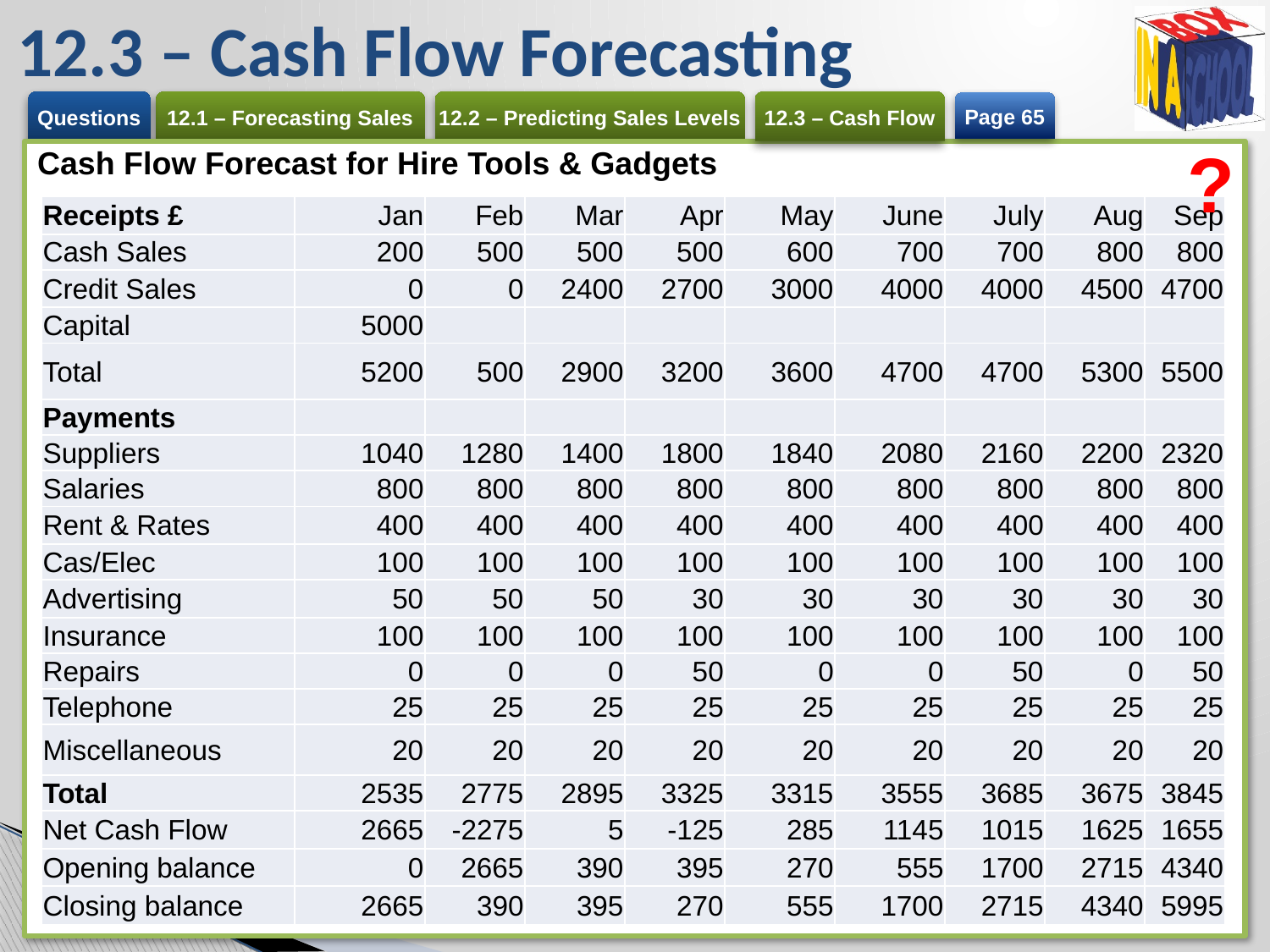

# 12.3 – Cash Flow Forecasting
Page 65
?
Cash Flow Forecast for Hire Tools & Gadgets
| Receipts £ | Jan | Feb | Mar | Apr | May | June | July | Aug | Sep |
| --- | --- | --- | --- | --- | --- | --- | --- | --- | --- |
| Cash Sales | 200 | 500 | 500 | 500 | 600 | 700 | 700 | 800 | 800 |
| Credit Sales | 0 | 0 | 2400 | 2700 | 3000 | 4000 | 4000 | 4500 | 4700 |
| Capital | 5000 |  |  |  |  |  |  |  |  |
| Total | 5200 | 500 | 2900 | 3200 | 3600 | 4700 | 4700 | 5300 | 5500 |
| Payments |  |  |  |  |  |  |  |  |  |
| Suppliers | 1040 | 1280 | 1400 | 1800 | 1840 | 2080 | 2160 | 2200 | 2320 |
| Salaries | 800 | 800 | 800 | 800 | 800 | 800 | 800 | 800 | 800 |
| Rent & Rates | 400 | 400 | 400 | 400 | 400 | 400 | 400 | 400 | 400 |
| Cas/Elec | 100 | 100 | 100 | 100 | 100 | 100 | 100 | 100 | 100 |
| Advertising | 50 | 50 | 50 | 30 | 30 | 30 | 30 | 30 | 30 |
| Insurance | 100 | 100 | 100 | 100 | 100 | 100 | 100 | 100 | 100 |
| Repairs | 0 | 0 | 0 | 50 | 0 | 0 | 50 | 0 | 50 |
| Telephone | 25 | 25 | 25 | 25 | 25 | 25 | 25 | 25 | 25 |
| Miscellaneous | 20 | 20 | 20 | 20 | 20 | 20 | 20 | 20 | 20 |
| Total | 2535 | 2775 | 2895 | 3325 | 3315 | 3555 | 3685 | 3675 | 3845 |
| Net Cash Flow | 2665 | -2275 | 5 | -125 | 285 | 1145 | 1015 | 1625 | 1655 |
| Opening balance | 0 | 2665 | 390 | 395 | 270 | 555 | 1700 | 2715 | 4340 |
| Closing balance | 2665 | 390 | 395 | 270 | 555 | 1700 | 2715 | 4340 | 5995 |